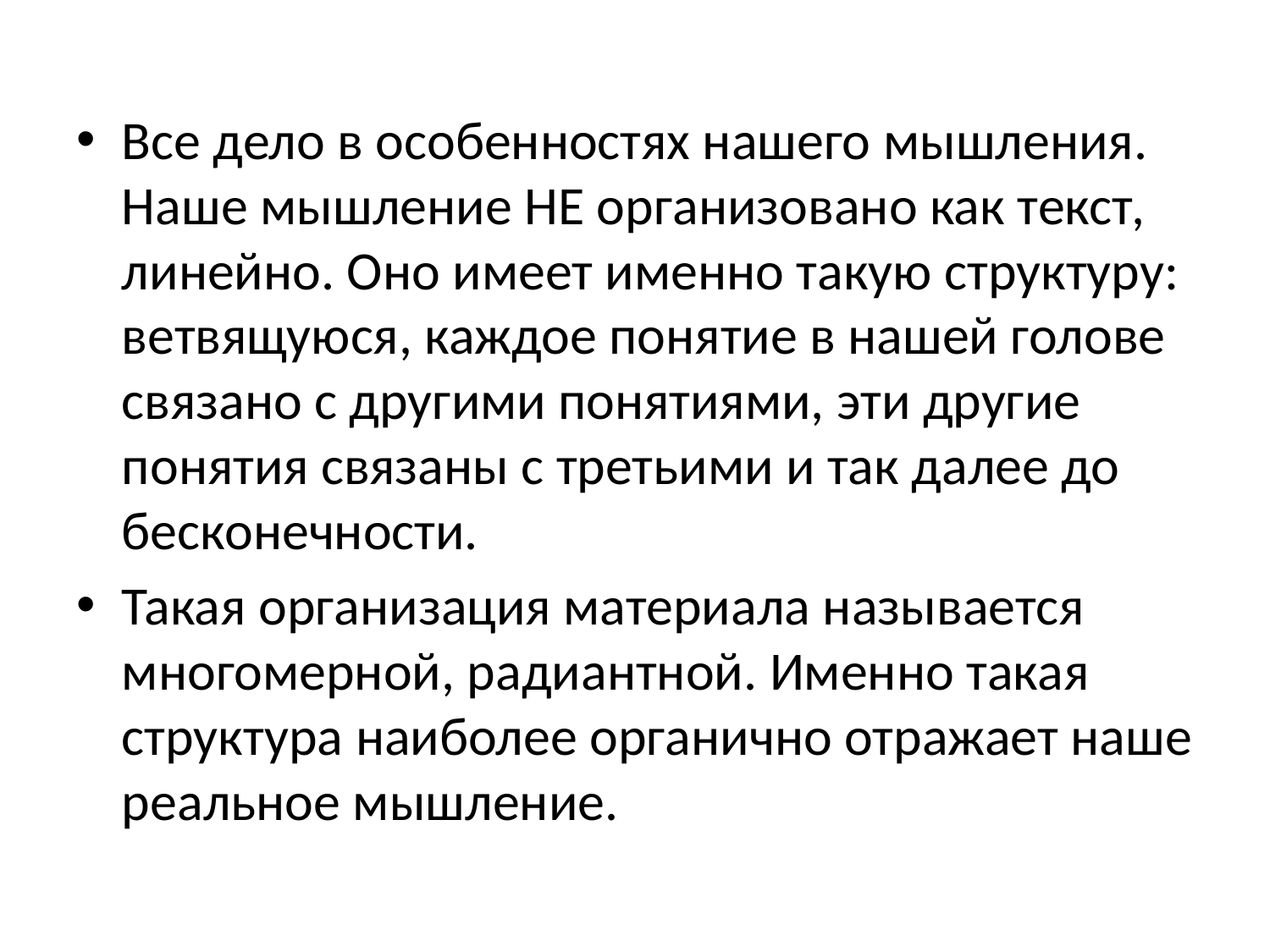

#
Все дело в особенностях нашего мышления. Наше мышление НЕ организовано как текст, линейно. Оно имеет именно такую структуру: ветвящуюся, каждое понятие в нашей голове связано с другими понятиями, эти другие понятия связаны с третьими и так далее до бесконечности.
Такая организация материала называется многомерной, радиантной. Именно такая структура наиболее органично отражает наше реальное мышление.